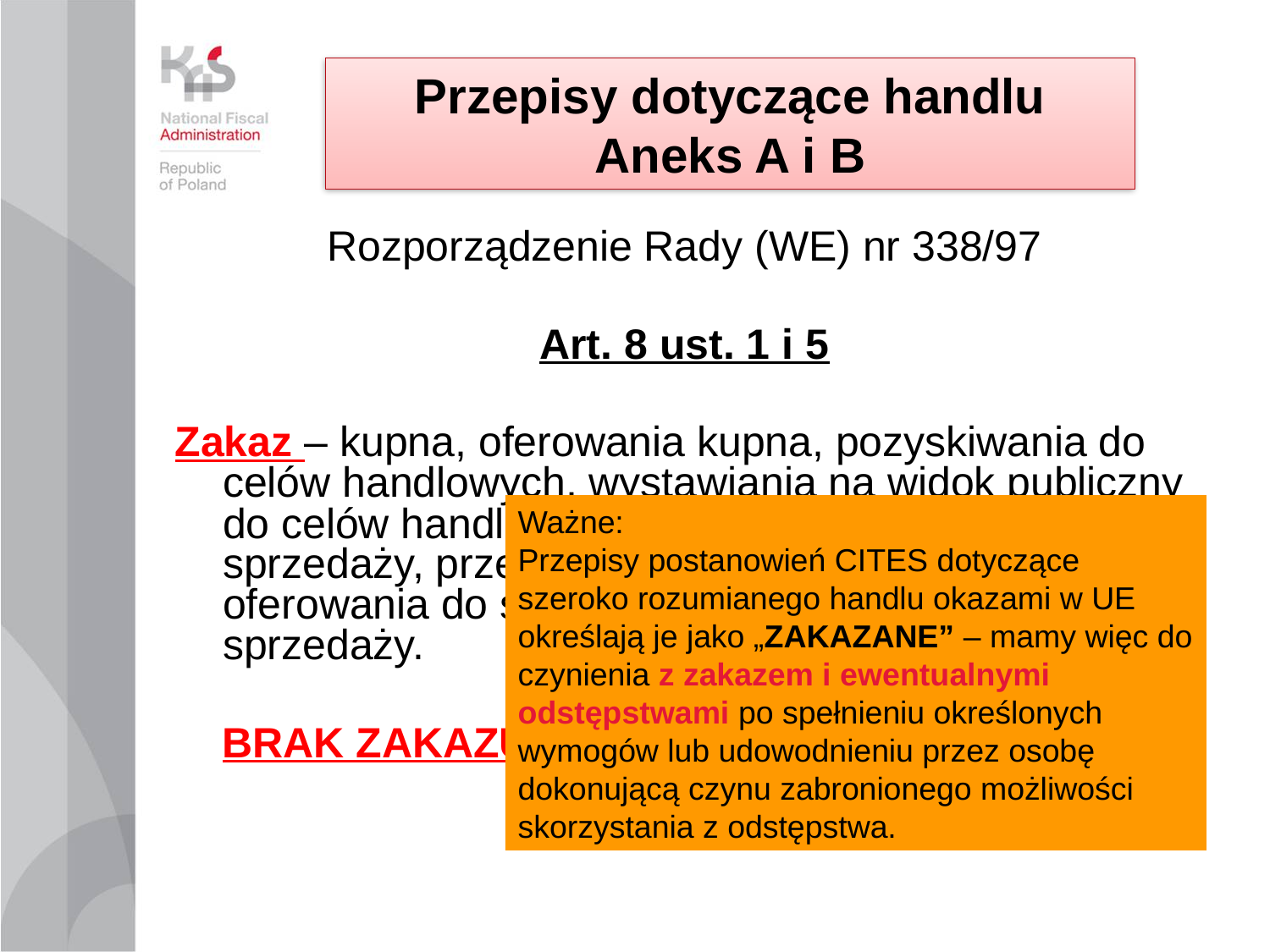

Przepisy dotyczące handlu
Aneks A i B
Rozporządzenie Rady (WE) nr 338/97

Art. 8 ust. 1 i 5

Zakaz – kupna, oferowania kupna, pozyskiwania do celów handlowych, wystawiania na widok publiczny do celów handlowych, wykorzystywania dla zysku, sprzedaży, przechowywania w celu sprzedaży, oferowania do sprzedaży lub transportu w celu sprzedaży.

BRAK ZAKAZU POSIADANIA OKAZÓW CITES
Ważne:
Przepisy postanowień CITES dotyczące szeroko rozumianego handlu okazami w UE określają je jako „ZAKAZANE” – mamy więc do czynienia z zakazem i ewentualnymi odstępstwami po spełnieniu określonych wymogów lub udowodnieniu przez osobę dokonującą czynu zabronionego możliwości skorzystania z odstępstwa.